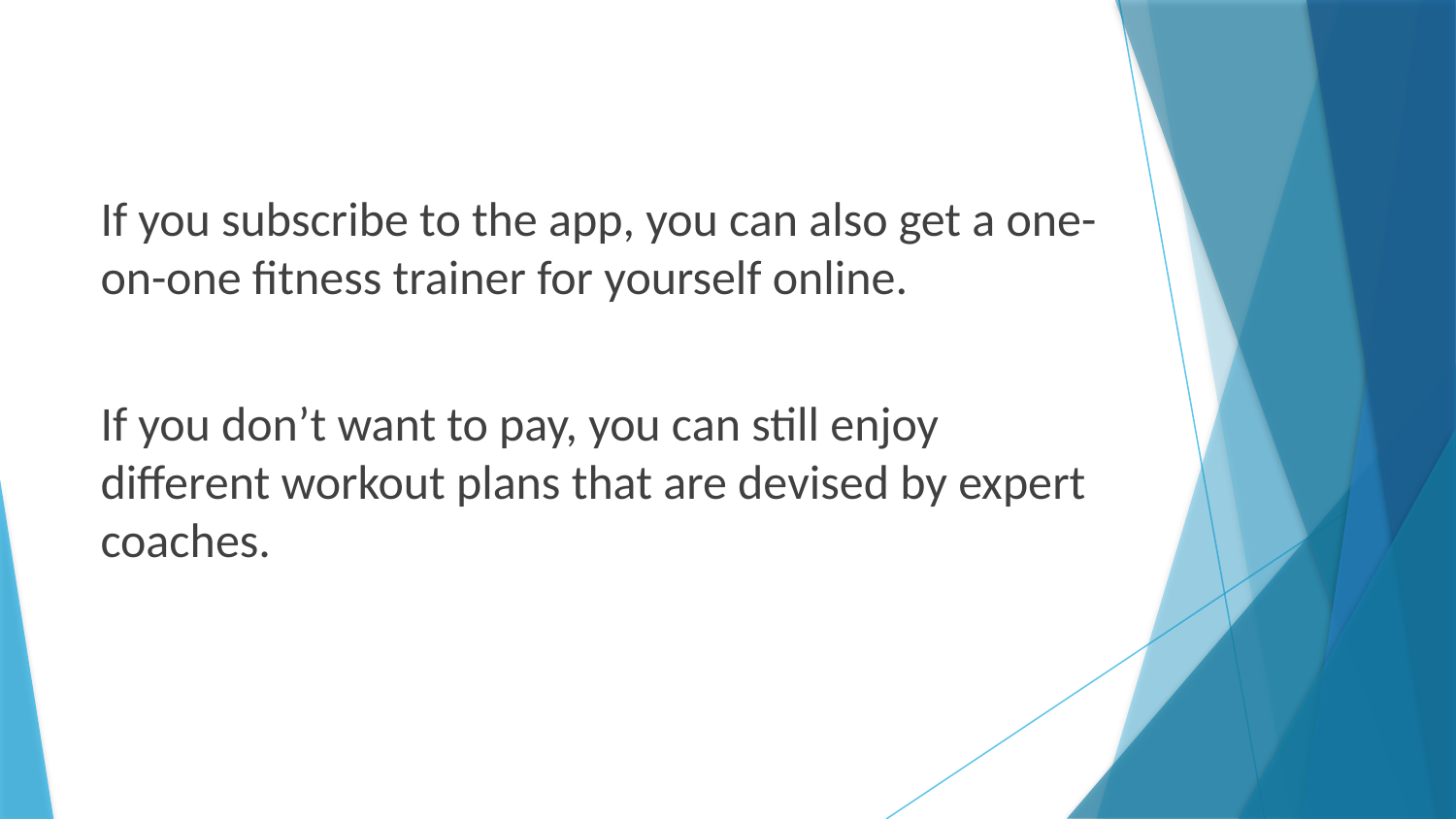

If you subscribe to the app, you can also get a one-on-one fitness trainer for yourself online.

If you don’t want to pay, you can still enjoy different workout plans that are devised by expert coaches.